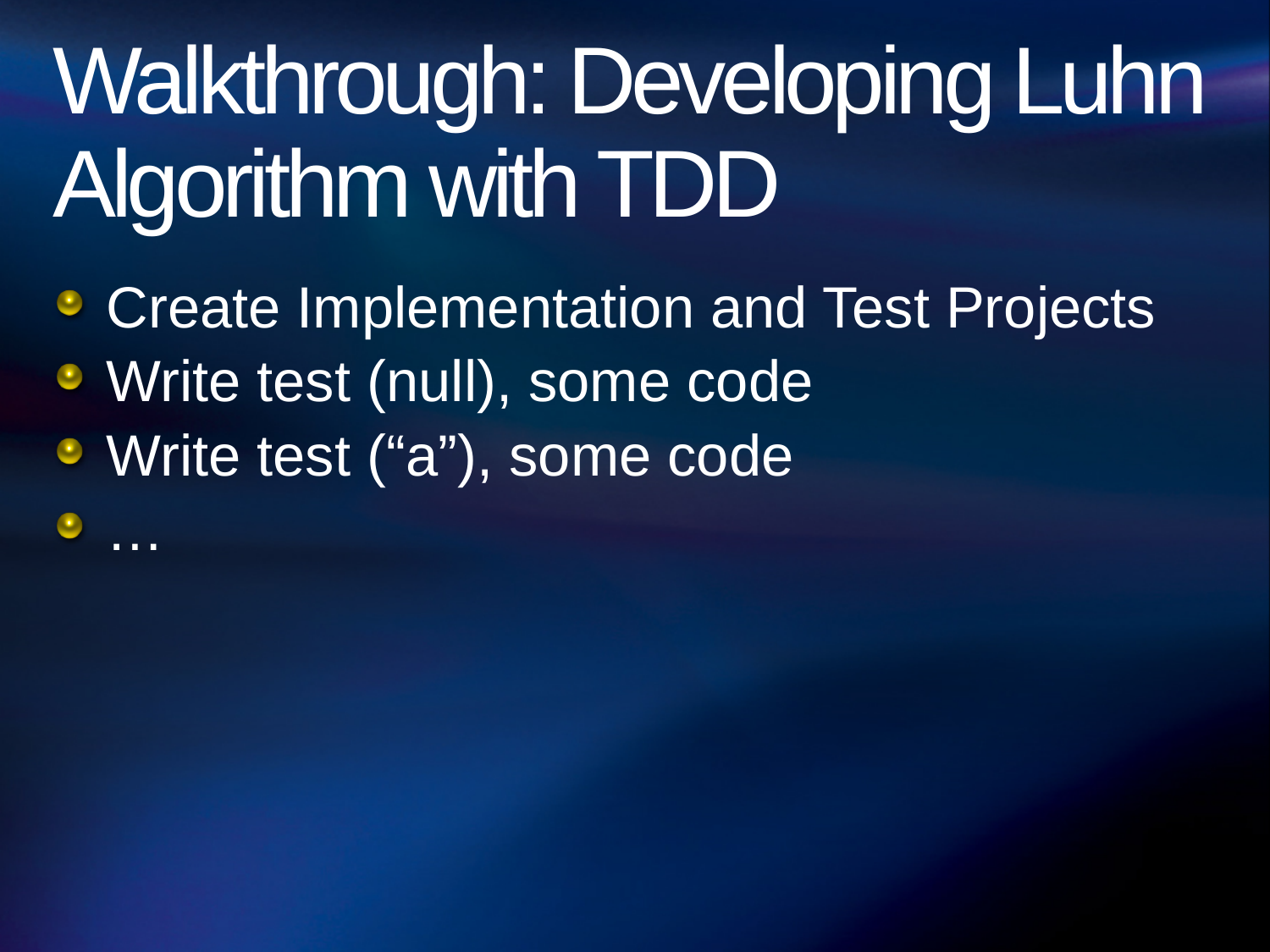

# Walkthrough: Developing Luhn Algorithm with TDD

Create Implementation and Test Projects
Write test (null), some code
Write test (“a”), some code
…